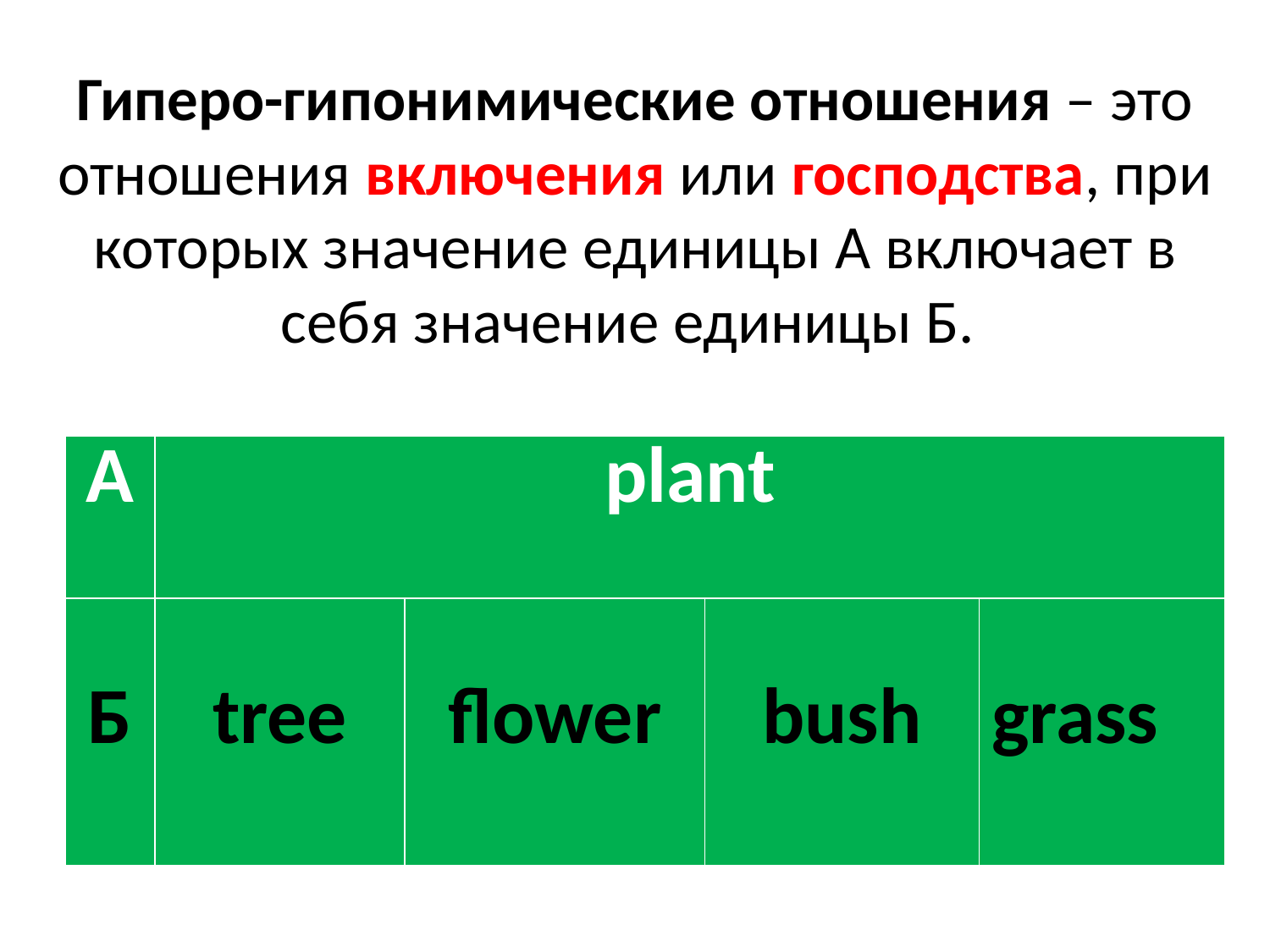

# Гиперо-гипонимические отношения – это отношения включения или господства, при которых значение единицы А включает в себя значение единицы Б.
| А | plant |  |  |  |
| --- | --- | --- | --- | --- |
| Б | tree | flower | bush | grass |